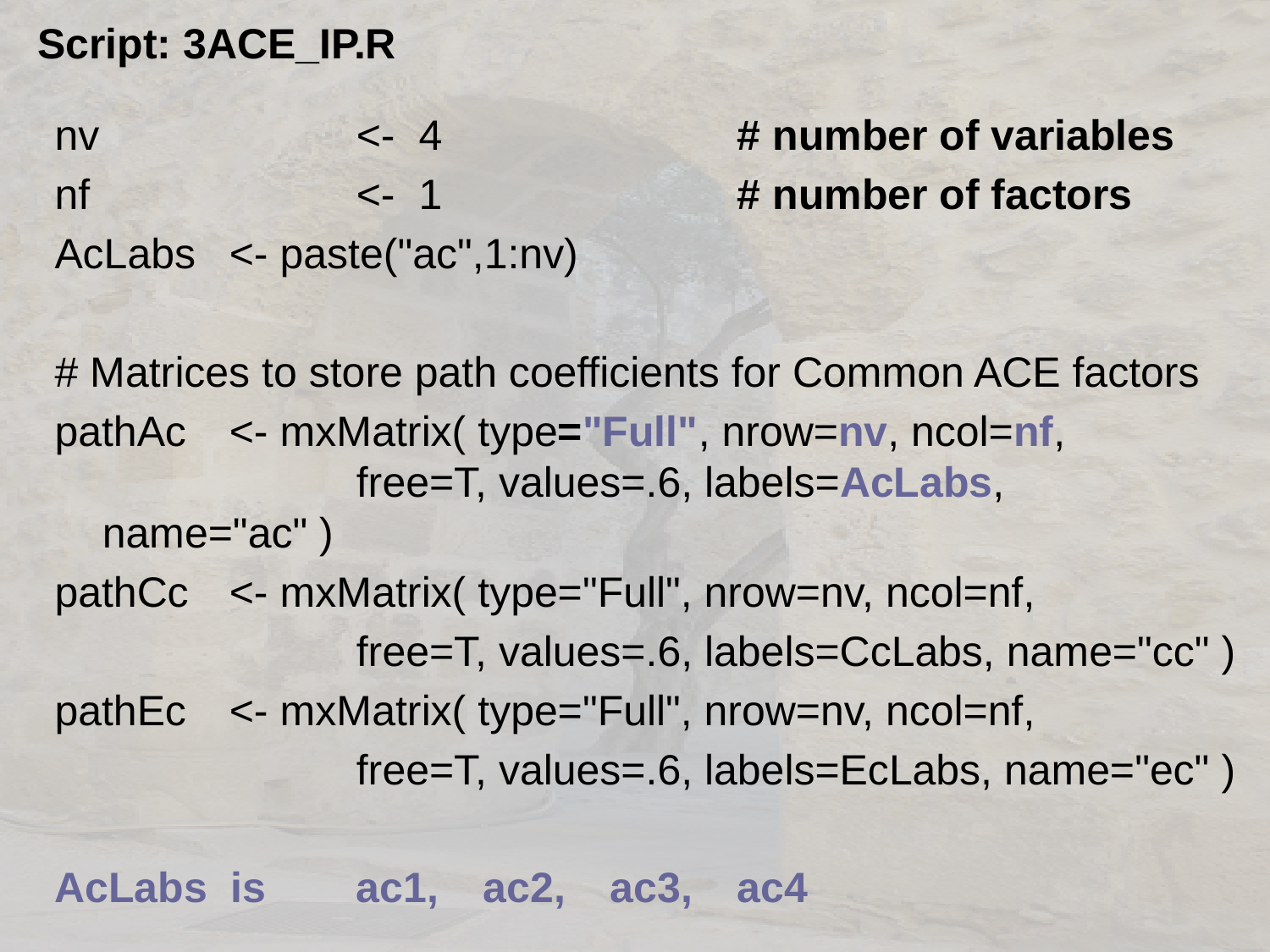

Script: 3ACE_IP.R
nv			<-  4    		# number of variables
nf			<-  1 			# number of factors
AcLabs	<- paste("ac",1:nv)

# Matrices to store path coefficients for Common ACE factors
pathAc	<- mxMatrix( type="Full", nrow=nv, ncol=nf, 			free=T, values=.6, labels=AcLabs, name="ac" )
pathCc	<- mxMatrix( type="Full", nrow=nv, ncol=nf,
			free=T, values=.6, labels=CcLabs, name="cc" )
pathEc	<- mxMatrix( type="Full", nrow=nv, ncol=nf,
			free=T, values=.6, labels=EcLabs, name="ec" )

AcLabs  is  	ac1,	ac2,	ac3,	ac4